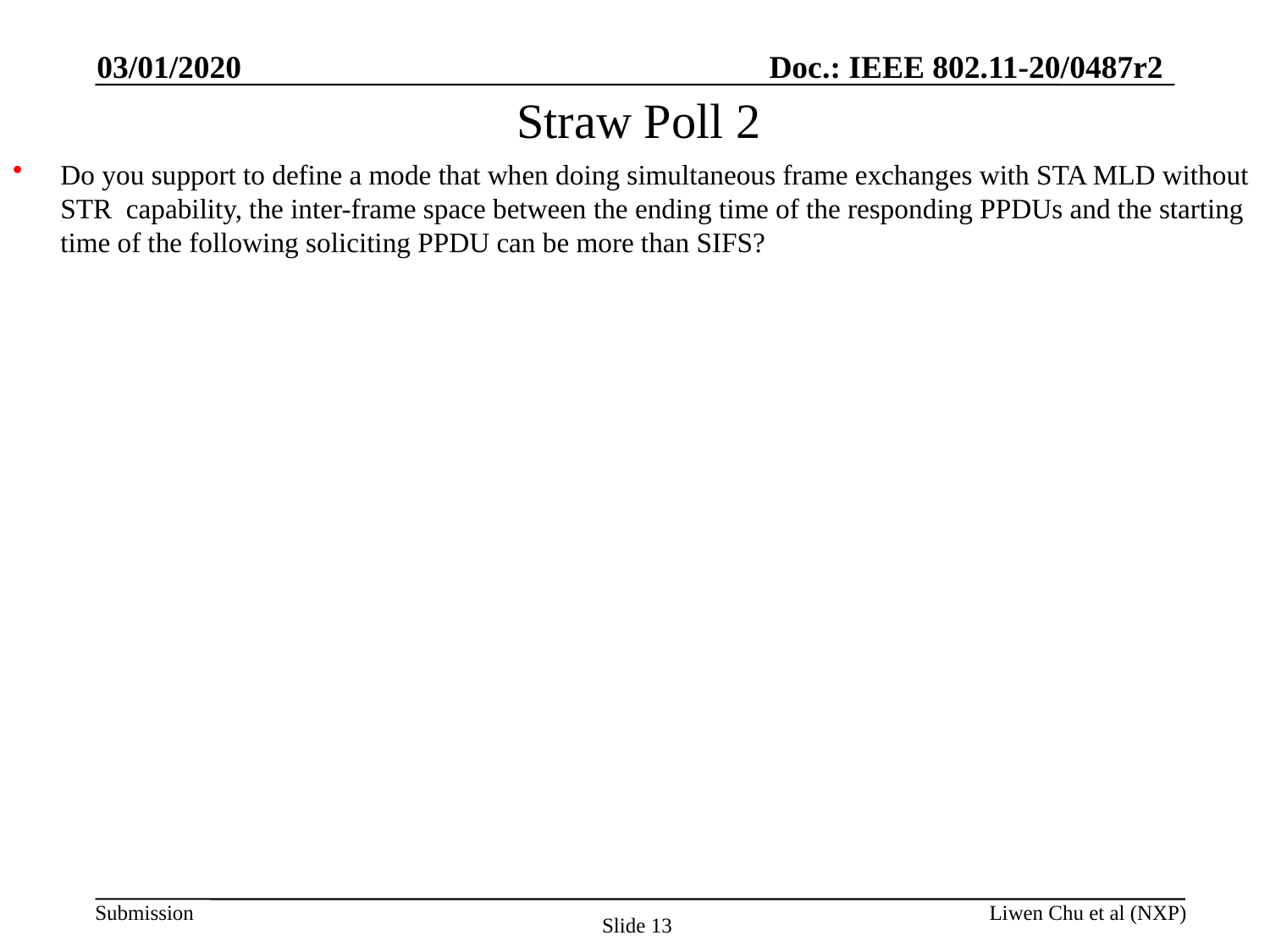

03/01/2020
# Straw Poll 2
Do you support to define a mode that when doing simultaneous frame exchanges with STA MLD without STR  capability, the inter-frame space between the ending time of the responding PPDUs and the starting time of the following soliciting PPDU can be more than SIFS?

Liwen Chu et al (NXP)
Slide 13